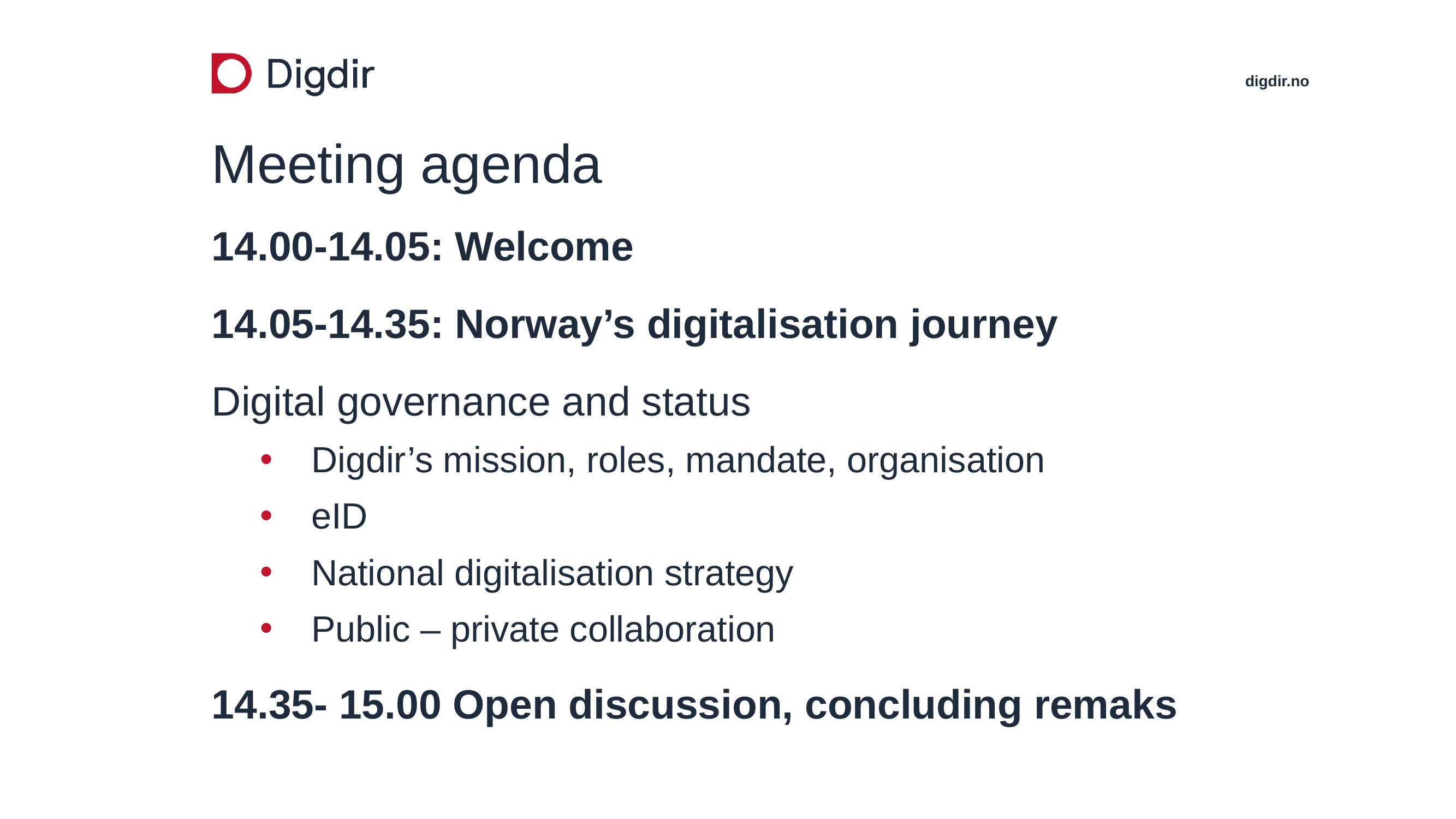

# Meeting agenda
14.00-14.05: Welcome
14.05-14.35: Norway’s digitalisation journey
Digital governance and status
Digdir’s mission, roles, mandate, organisation
eID
National digitalisation strategy
Public – private collaboration
14.35- 15.00 Open discussion, concluding remaks